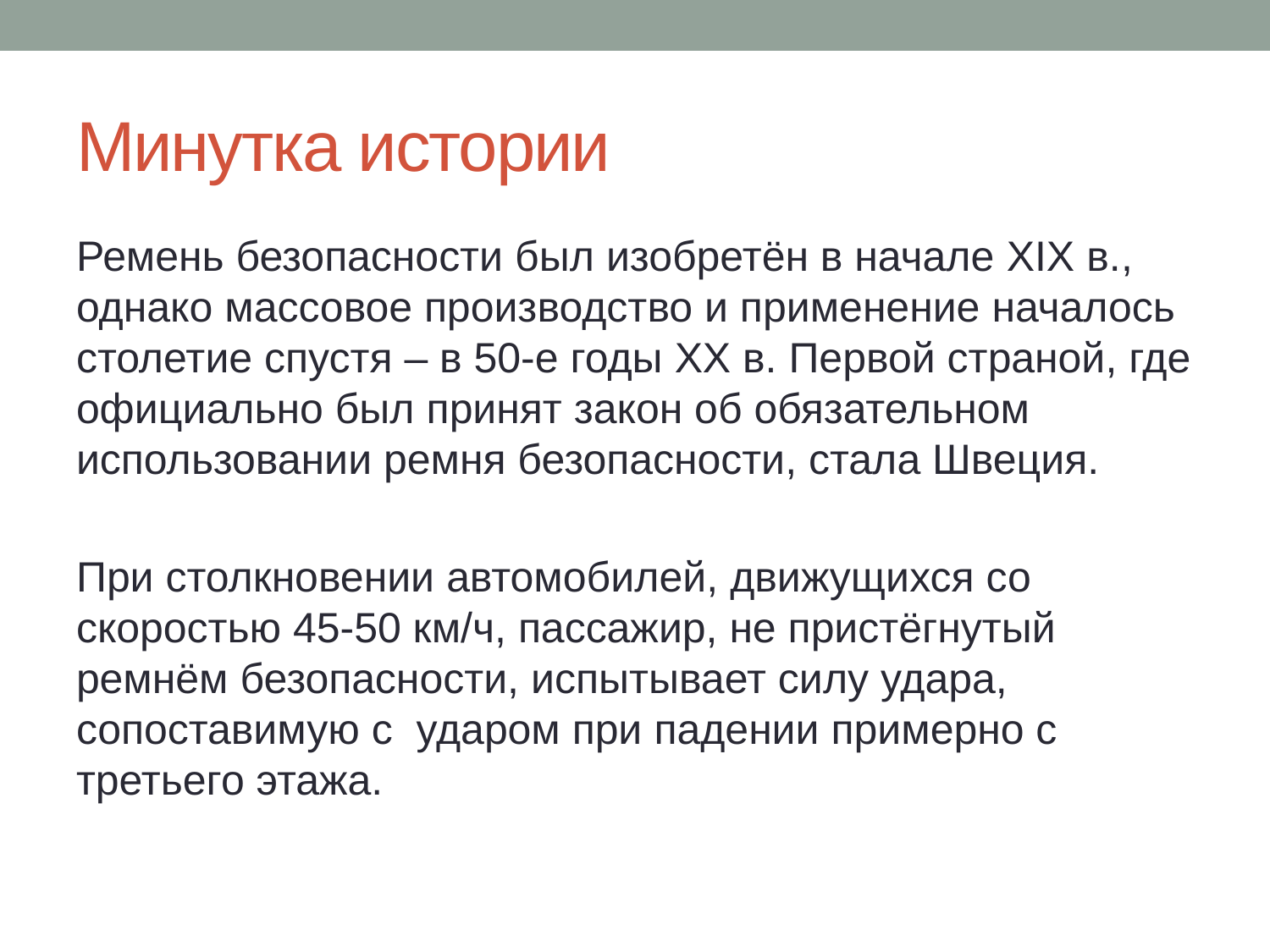

# Минутка истории
Ремень безопасности был изобретён в начале XIX в., однако массовое производство и применение началось столетие спустя – в 50-е годы ХХ в. Первой страной, где официально был принят закон об обязательном использовании ремня безопасности, стала Швеция.

При столкновении автомобилей, движущихся со скоростью 45-50 км/ч, пассажир, не пристёгнутый ремнём безопасности, испытывает силу удара, сопоставимую с  ударом при падении примерно с третьего этажа.